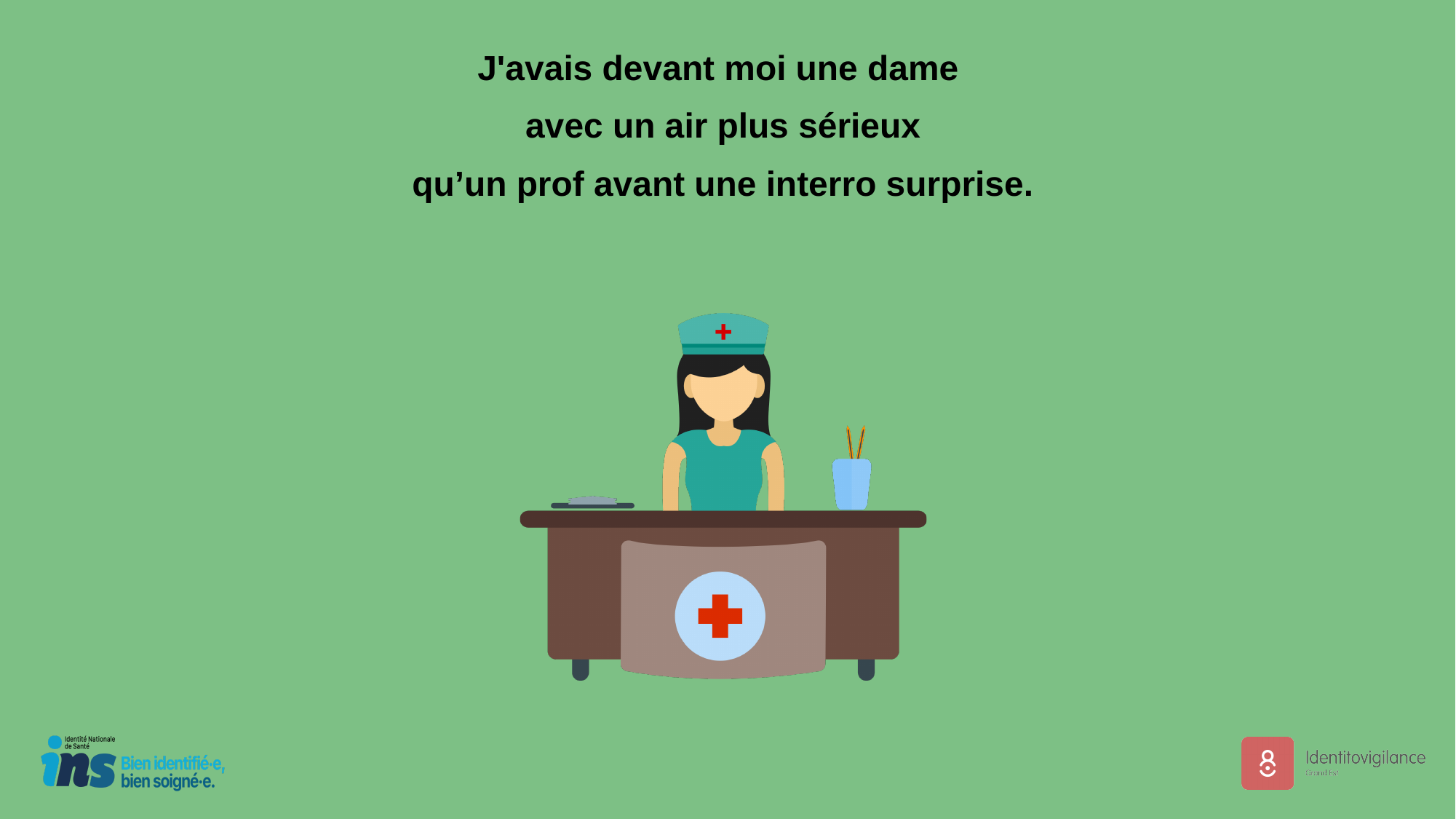

J'avais devant moi une dame
avec un air plus sérieux
qu’un prof avant une interro surprise.